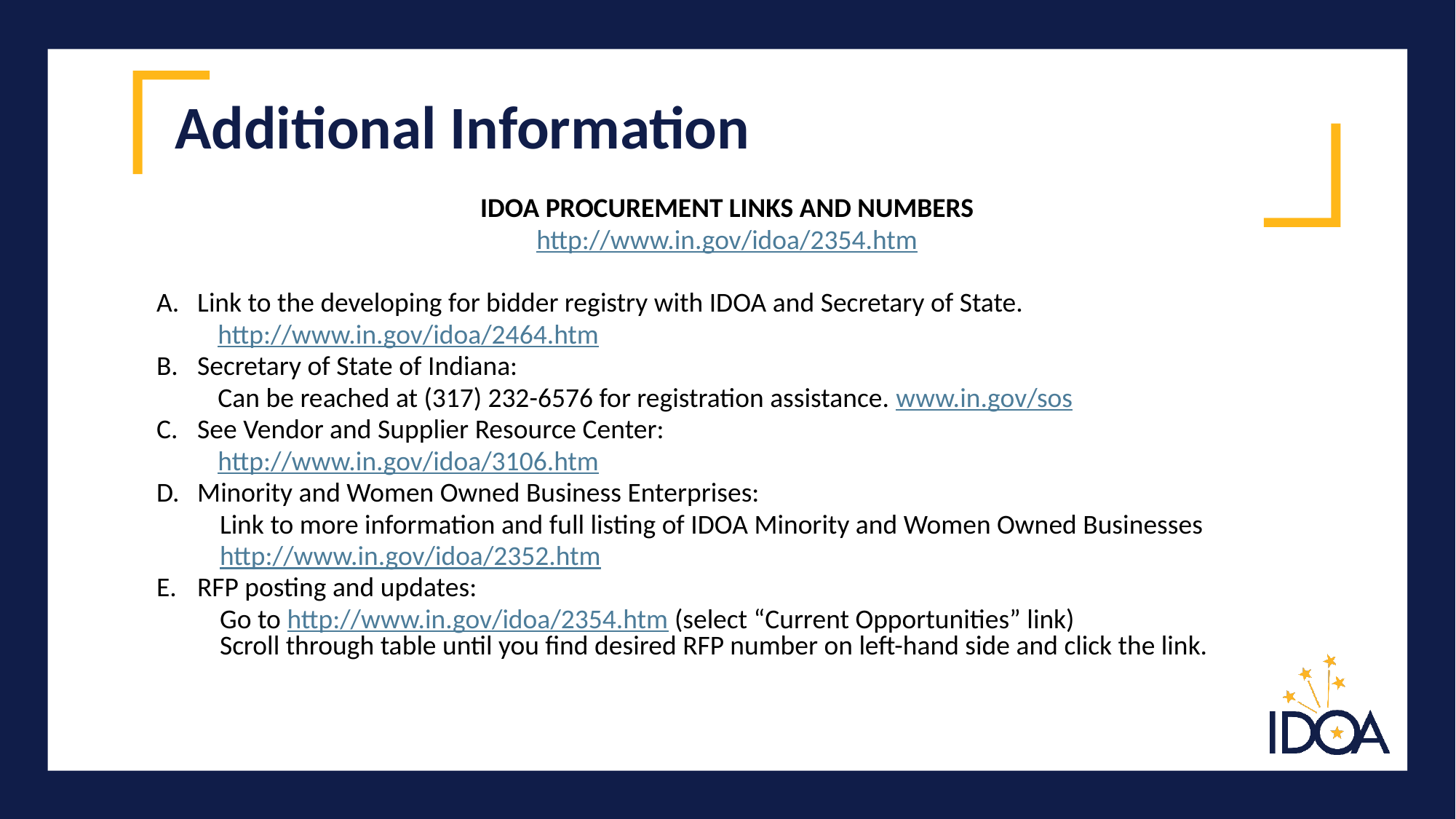

# Additional Information
IDOA PROCUREMENT LINKS AND NUMBERS
http://www.in.gov/idoa/2354.htm

Link to the developing for bidder registry with IDOA and Secretary of State.
http://www.in.gov/idoa/2464.htm
Secretary of State of Indiana:
Can be reached at (317) 232-6576 for registration assistance. www.in.gov/sos
See Vendor and Supplier Resource Center:
http://www.in.gov/idoa/3106.htm
Minority and Women Owned Business Enterprises:
Link to more information and full listing of IDOA Minority and Women Owned Businesses
http://www.in.gov/idoa/2352.htm
RFP posting and updates:
Go to http://www.in.gov/idoa/2354.htm (select “Current Opportunities” link)
Scroll through table until you find desired RFP number on left-hand side and click the link.